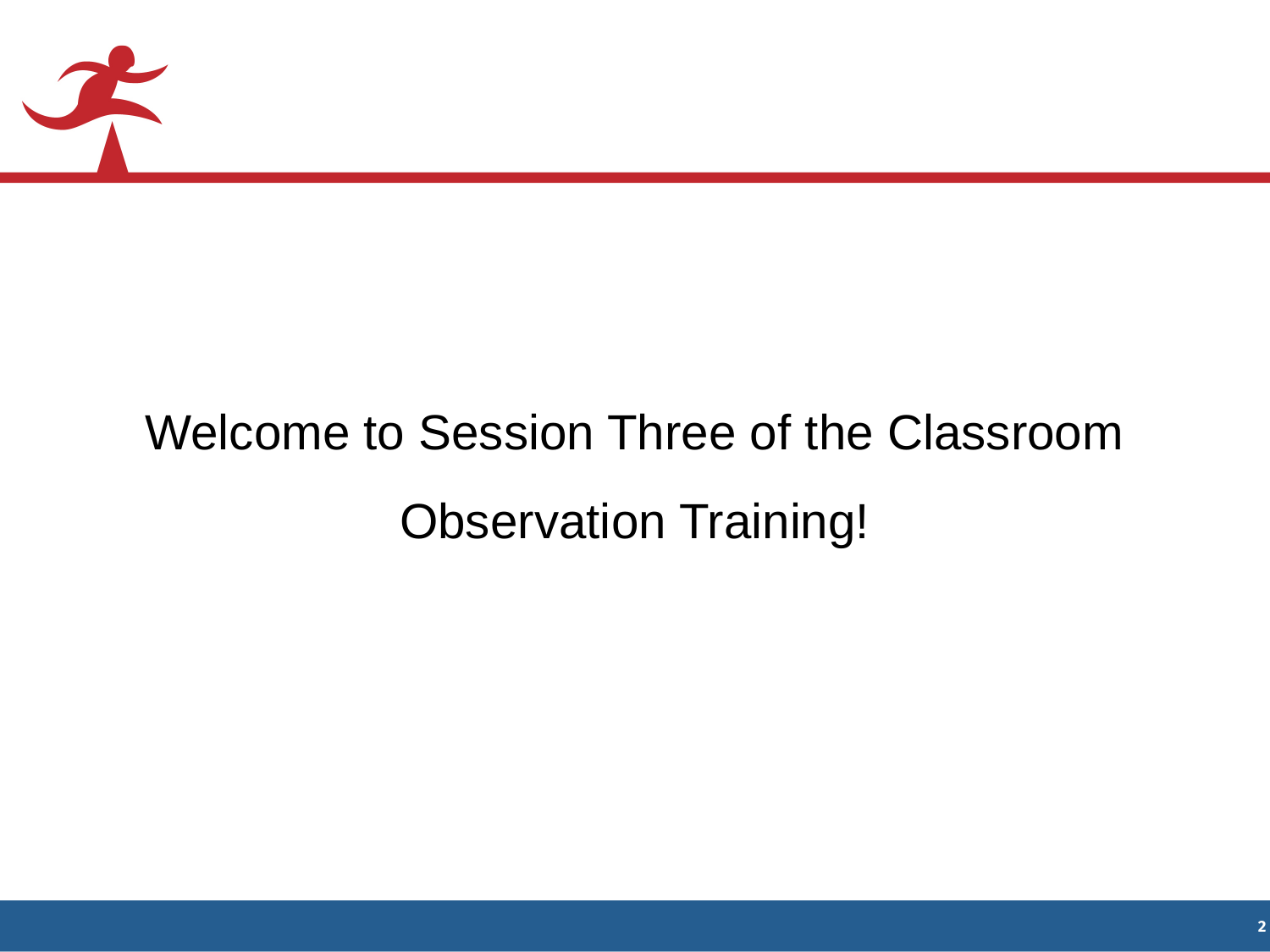

Welcome to Session Three of the Classroom Observation Training!